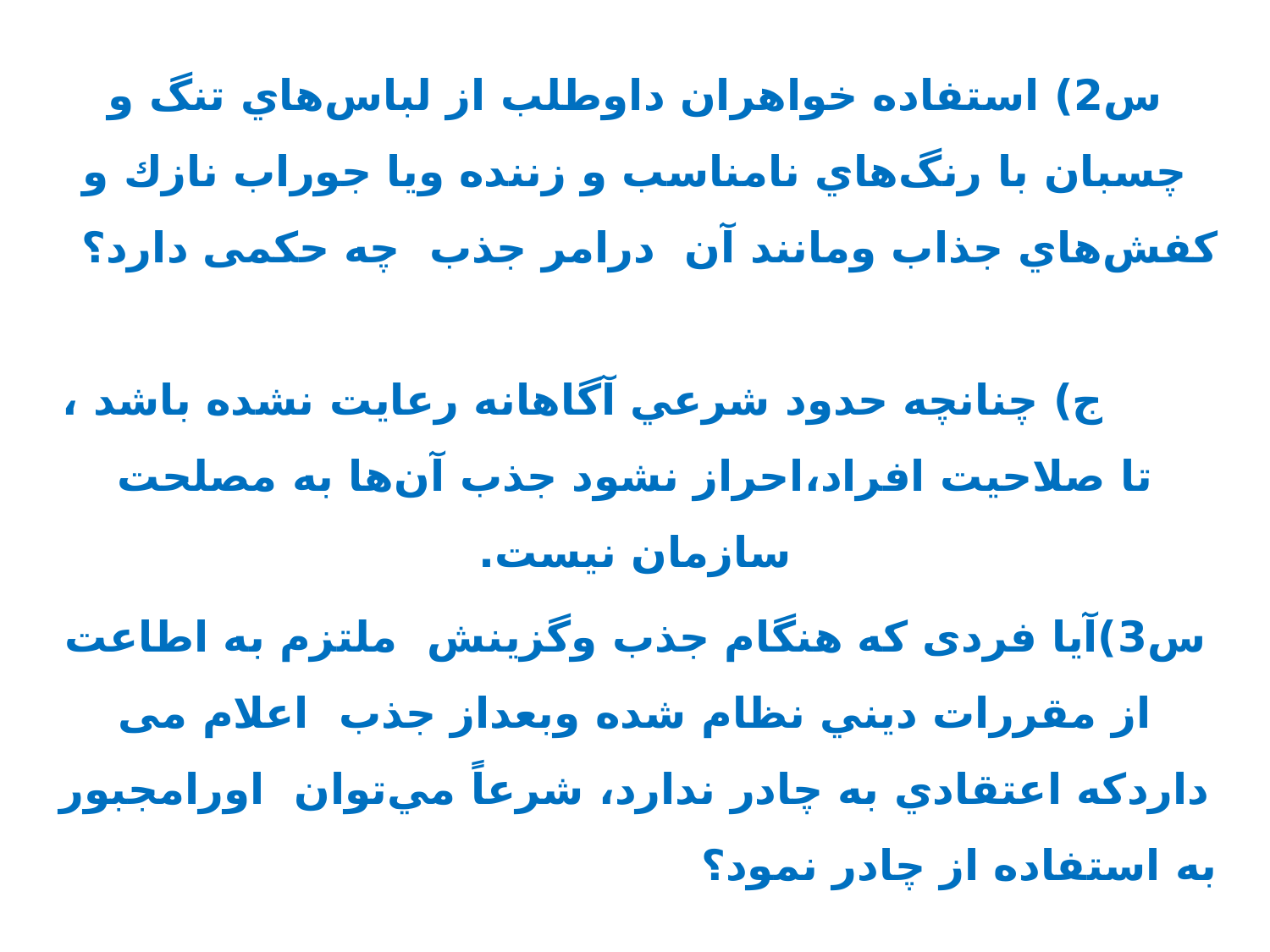

س2) استفاده خواهران داوطلب از لباس‌هاي تنگ و چسبان با رنگ‌هاي نامناسب و زننده ویا جوراب نازك و كفش‌هاي جذاب ومانند آن  درامر جذب  چه حکمی دارد؟                                                                                          ج) چنانچه حدود شرعي آگاهانه رعایت نشده باشد ، تا صلاحيت افراد،احراز نشود جذب آن‌ها به مصلحت سازمان نيست.
س3)آيا فردی که هنگام جذب وگزینش  ملتزم به اطاعت از مقررات ديني نظام شده وبعداز جذب  اعلام می داردکه اعتقادي به چادر ندارد، شرعاً مي‌توان  اورامجبور به استفاده از چادر نمود؟
   ج) اصل حجاب ضروري دين محسوب مي‌گردد و بي‌اعتنايي به اصل حجاب و عدم رعايت آن معصيت و گناه است،  ودرفرض سوال، الزام او به انجام آن بعد از جذب اشكال شرعي ندارد.